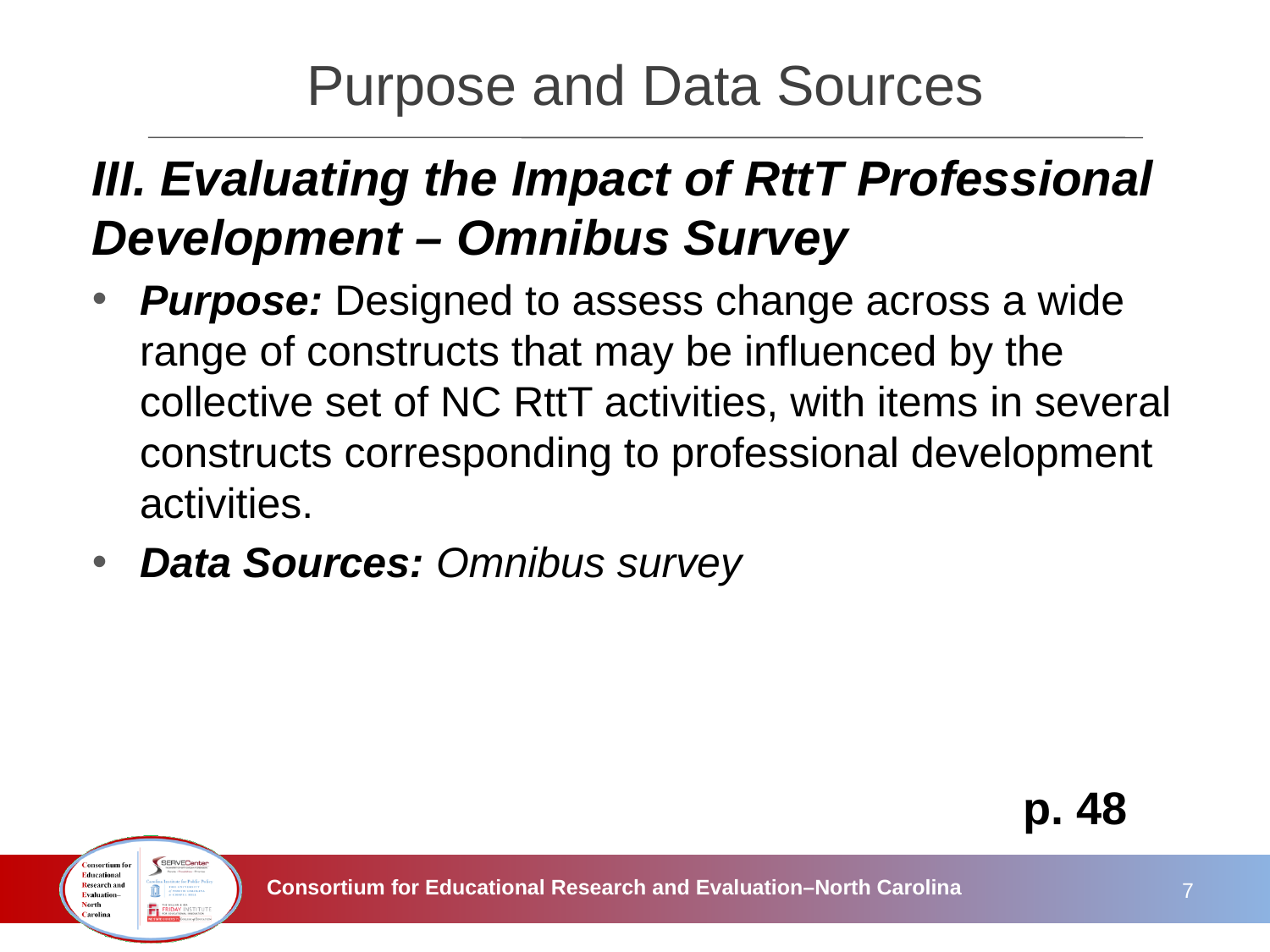

# Purpose and Data Sources
III. Evaluating the Impact of RttT Professional Development – Omnibus Survey
Purpose: Designed to assess change across a wide range of constructs that may be influenced by the collective set of NC RttT activities, with items in several constructs corresponding to professional development activities.
Data Sources: Omnibus survey

p. 48
7